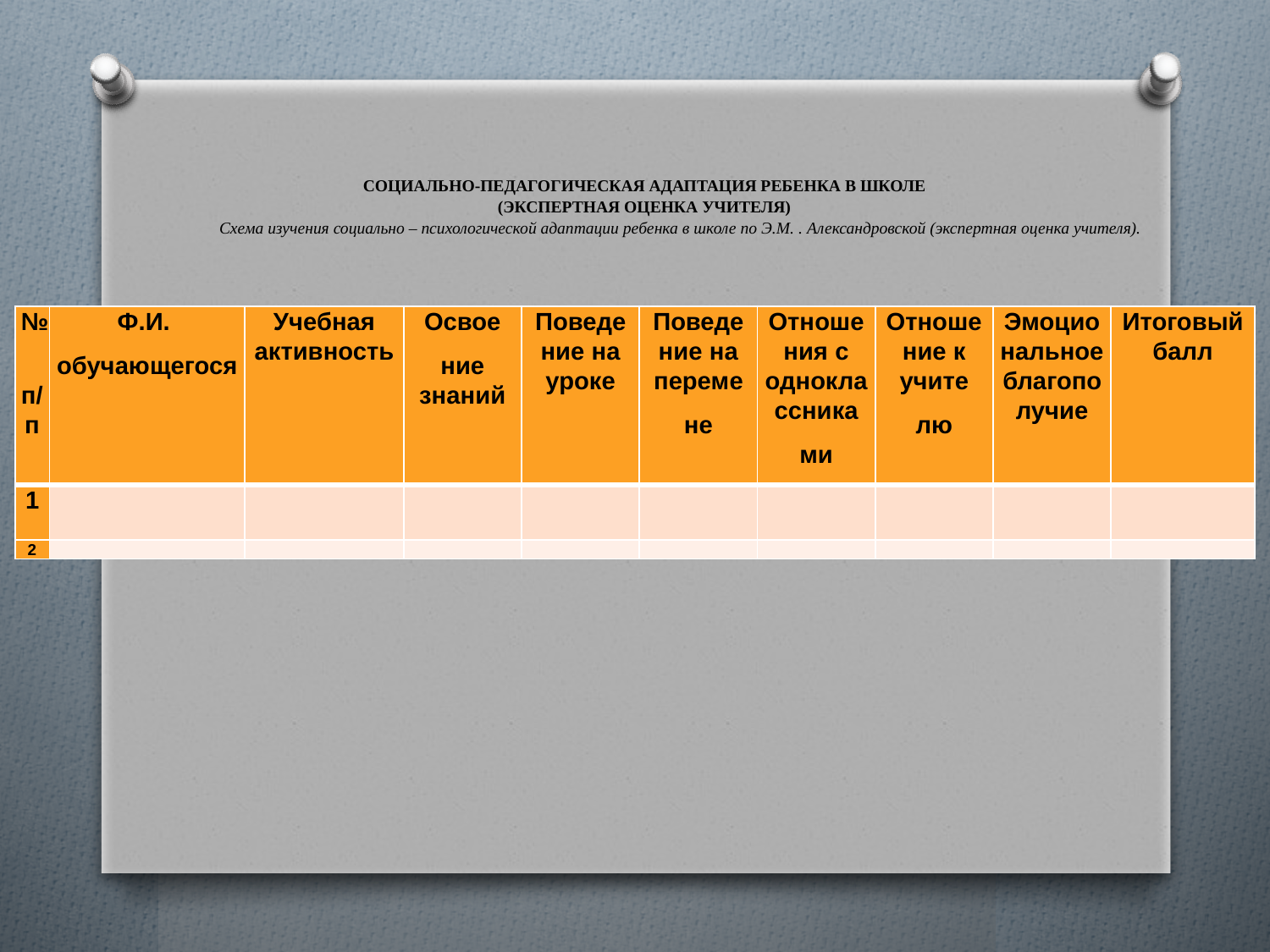

# СОЦИАЛЬНО-ПЕДАГОГИЧЕСКАЯ АДАПТАЦИЯ РЕБЕНКА В ШКОЛЕ (ЭКСПЕРТНАЯ ОЦЕНКА УЧИТЕЛЯ) Схема изучения социально – психологической адаптации ребенка в школе по Э.М. . Александровской (экспертная оценка учителя).
| № п/п | Ф.И. обучающегося | Учебная активность | Освое ние знаний | Поведение на уроке | Поведение на переме не | Отношения с одноклассника ми | Отношение к учите лю | Эмоциональное благополучие | Итоговый балл |
| --- | --- | --- | --- | --- | --- | --- | --- | --- | --- |
| 1 |  |  |  |  |  |  |  |  |  |
| 2 |  |  |  |  |  |  |  |  |  |